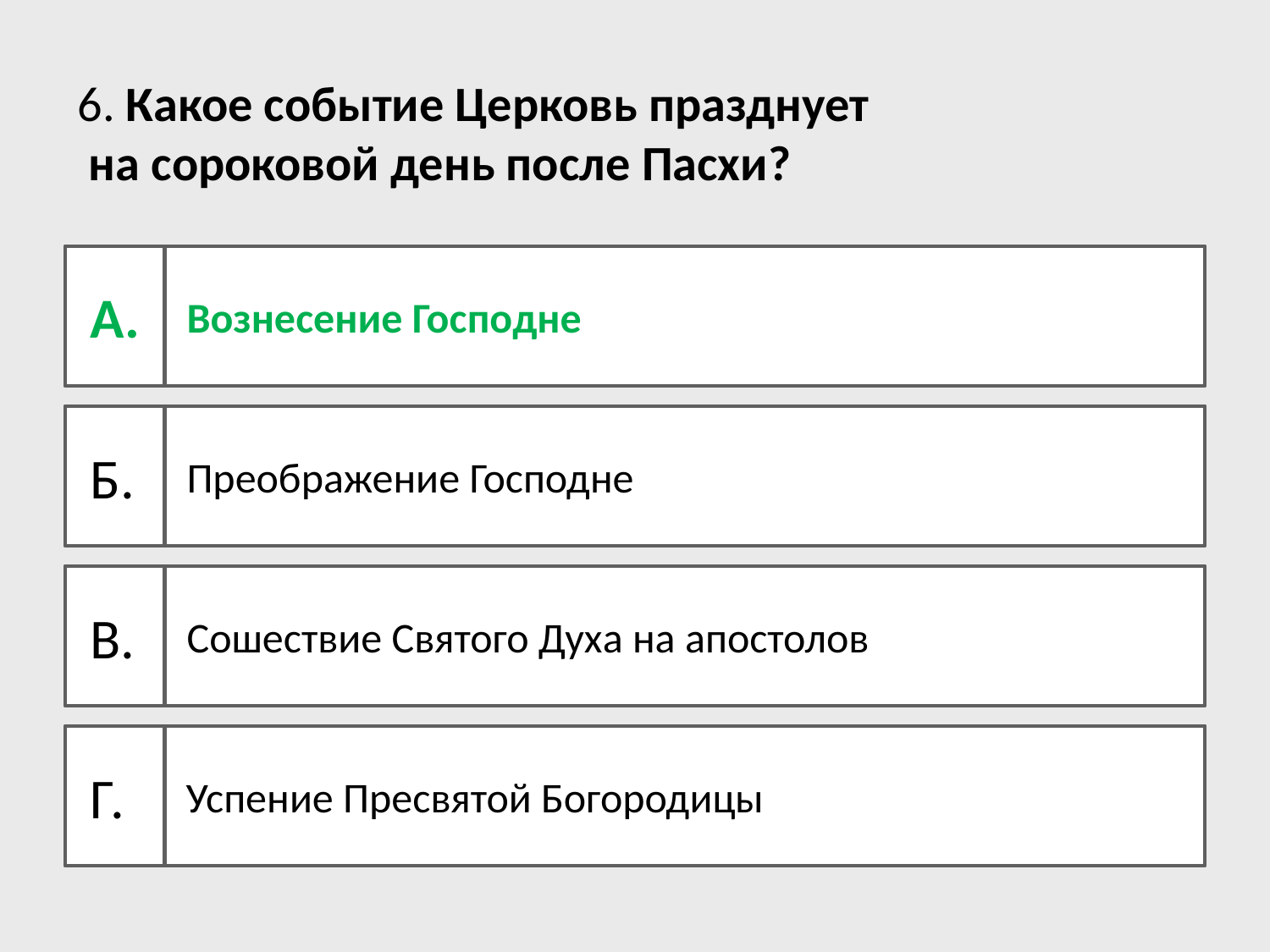

6. Какое событие Церковь празднует
 на сороковой день после Пасхи?
 А.
 Вознесение Господне
 Б.
 Преображение Господне
 В.
 Сошествие Святого Духа на апостолов
 Г.
 Успение Пресвятой Богородицы